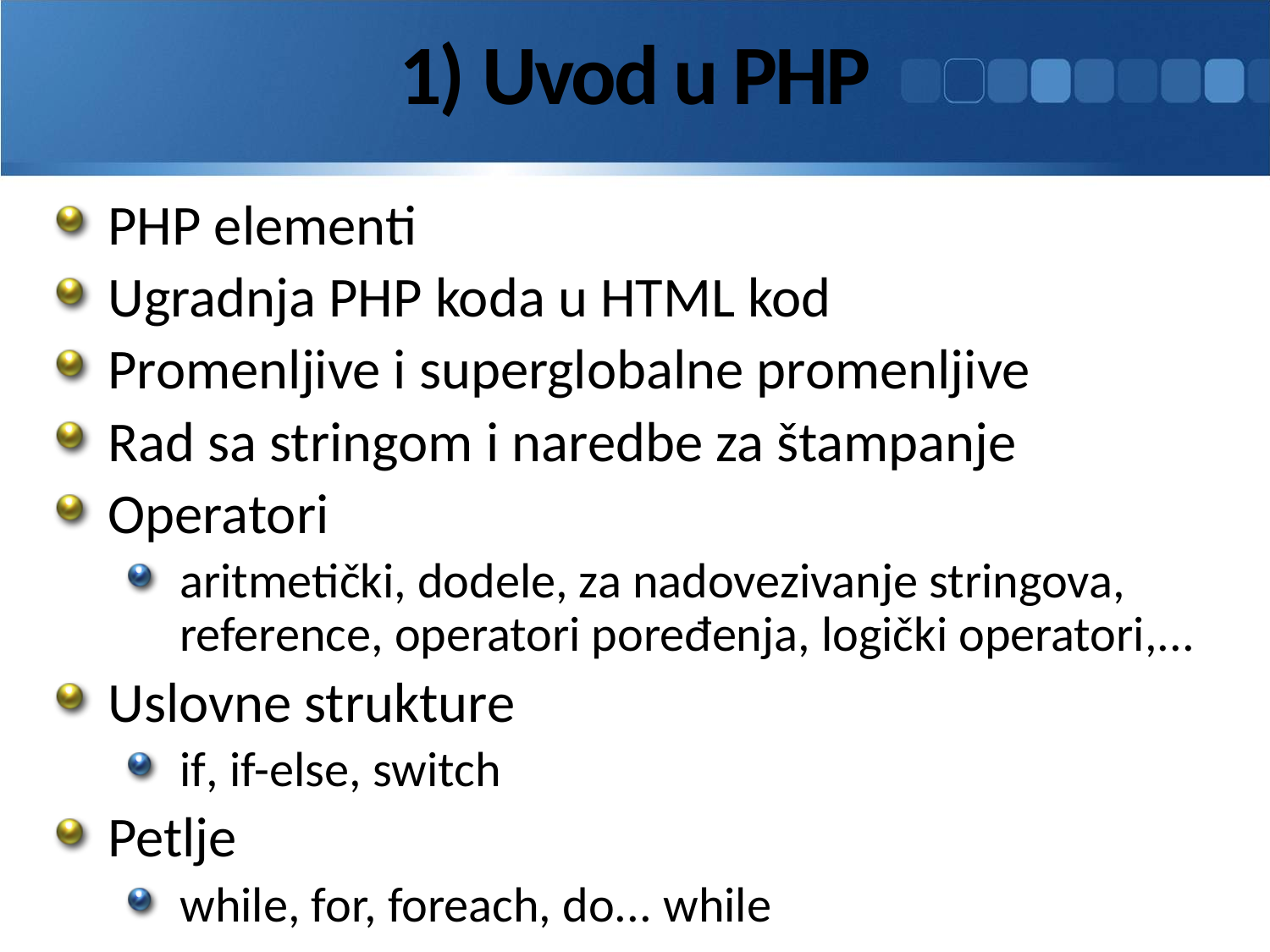

# 1) Uvod u PHP
PHP elementi
Ugradnja PHP koda u HTML kod
Promenljive i superglobalne promenljive
Rad sa stringom i naredbe za štampanje
Operatori
aritmetički, dodele, za nadovezivanje stringova, reference, operatori poređenja, logički operatori,...
Uslovne strukture
if, if-else, switch
Petlje
while, for, foreach, do... while